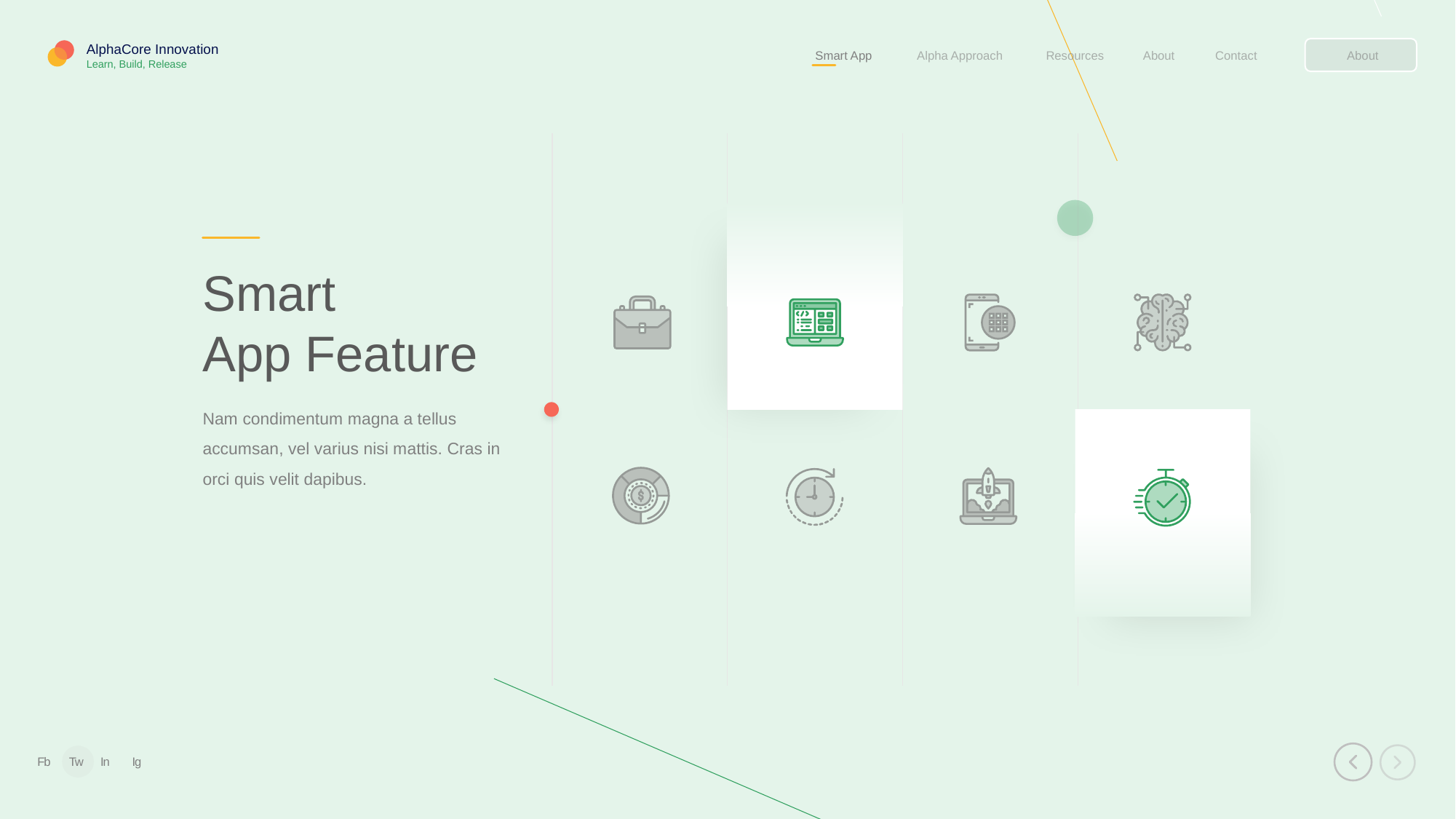

AlphaCore Innovation

Smart App
Alpha Approach
Resources
About
Contact
About
Learn, Build, Release

Smart
App Feature

Nam condimentum magna a tellus accumsan, vel varius nisi mattis. Cras in orci quis velit dapibus.

Fb
Tw
In
Ig